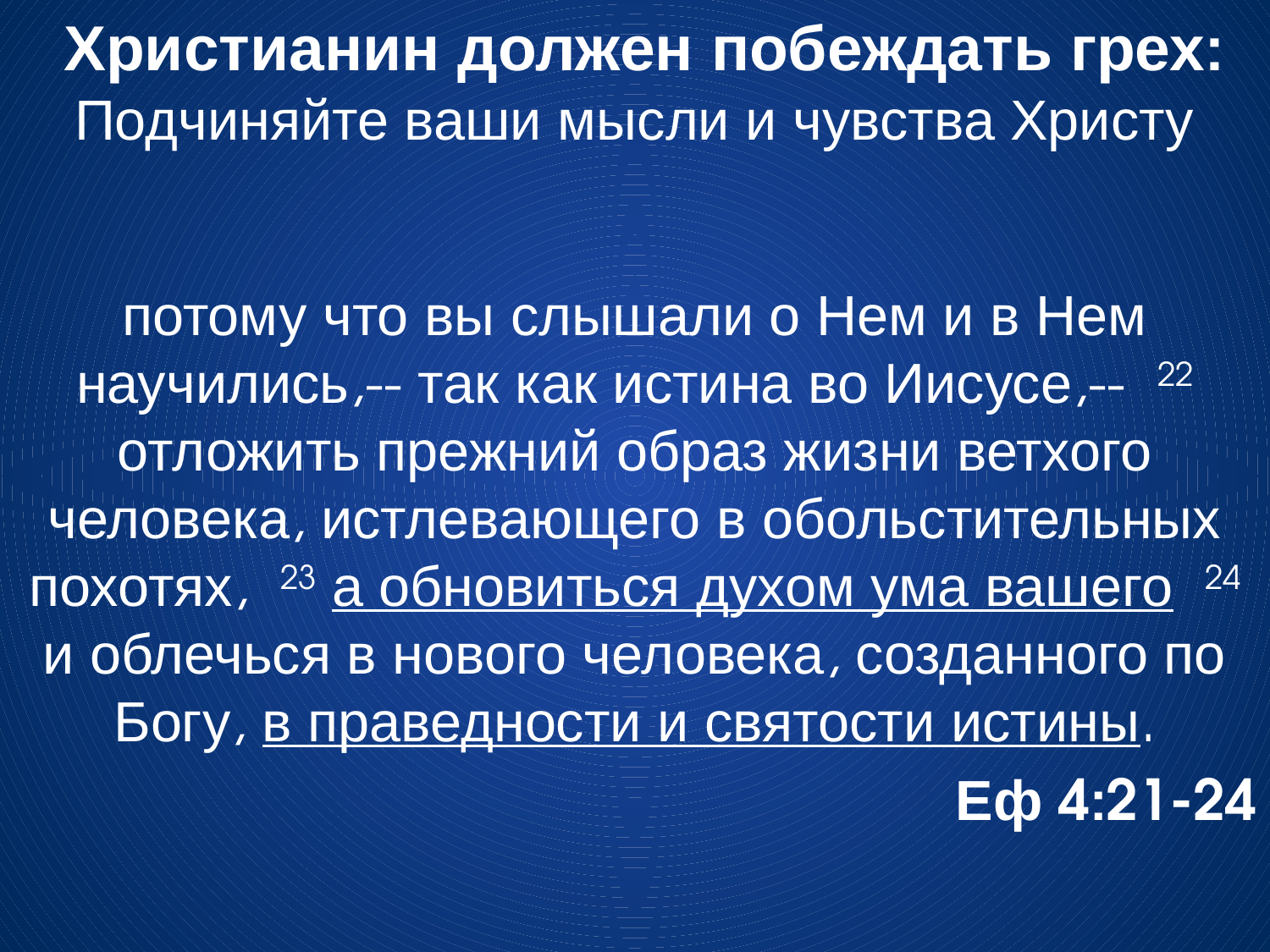

# Христианин должен побеждать грех: Подчиняйте ваши мысли и чувства Христу
потому что вы слышали о Нем и в Нем научились,-- так как истина во Иисусе,--  22 отложить прежний образ жизни ветхого человека, истлевающего в обольстительных похотях,  23 а обновиться духом ума вашего  24 и облечься в нового человека, созданного по Богу, в праведности и святости истины.
Еф 4:21-24